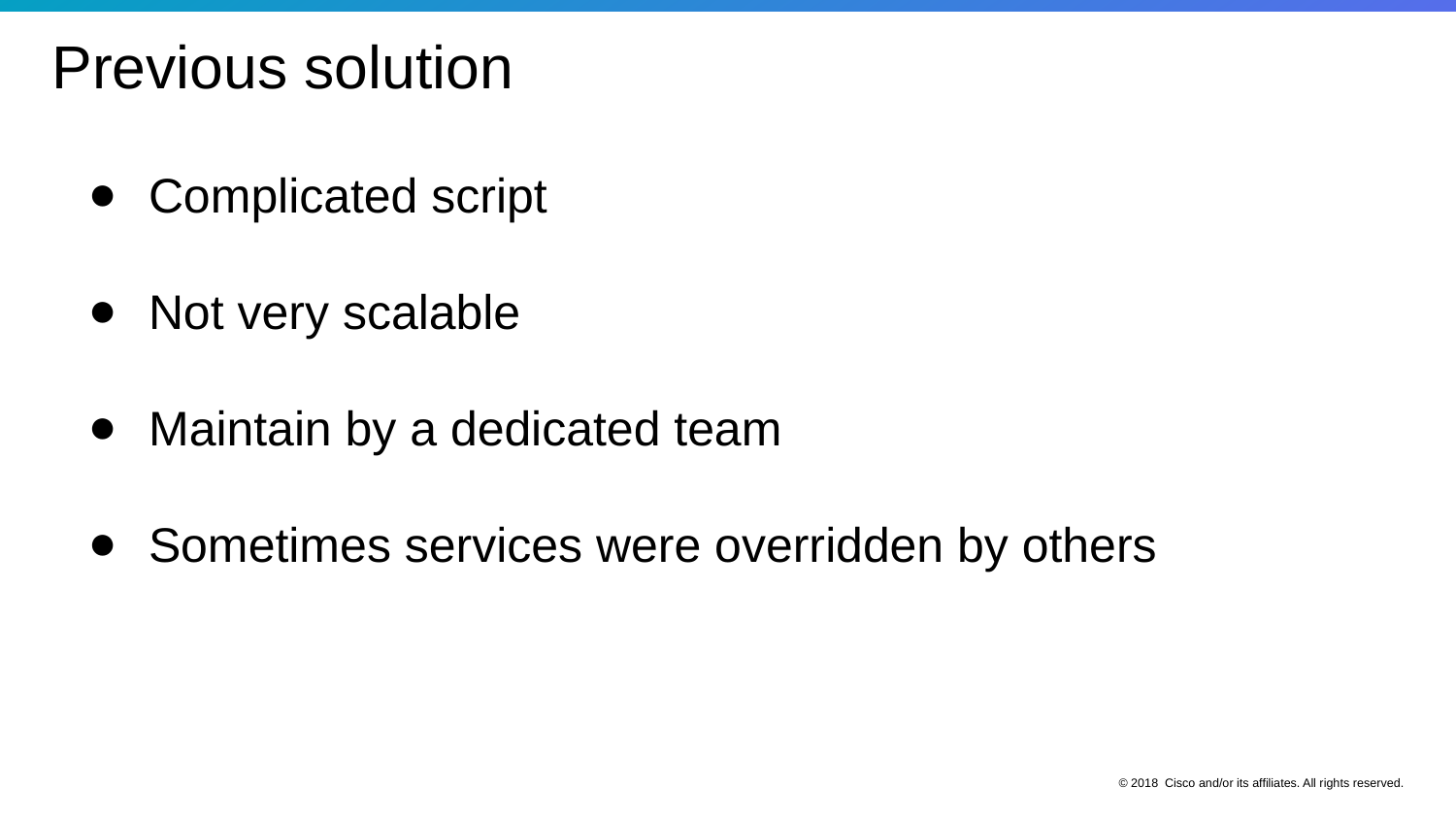

Previous solution
Complicated script

Not very scalable

Maintain by a dedicated team

Sometimes services were overridden by others
© 2018  Cisco and/or its affiliates. All rights reserved.